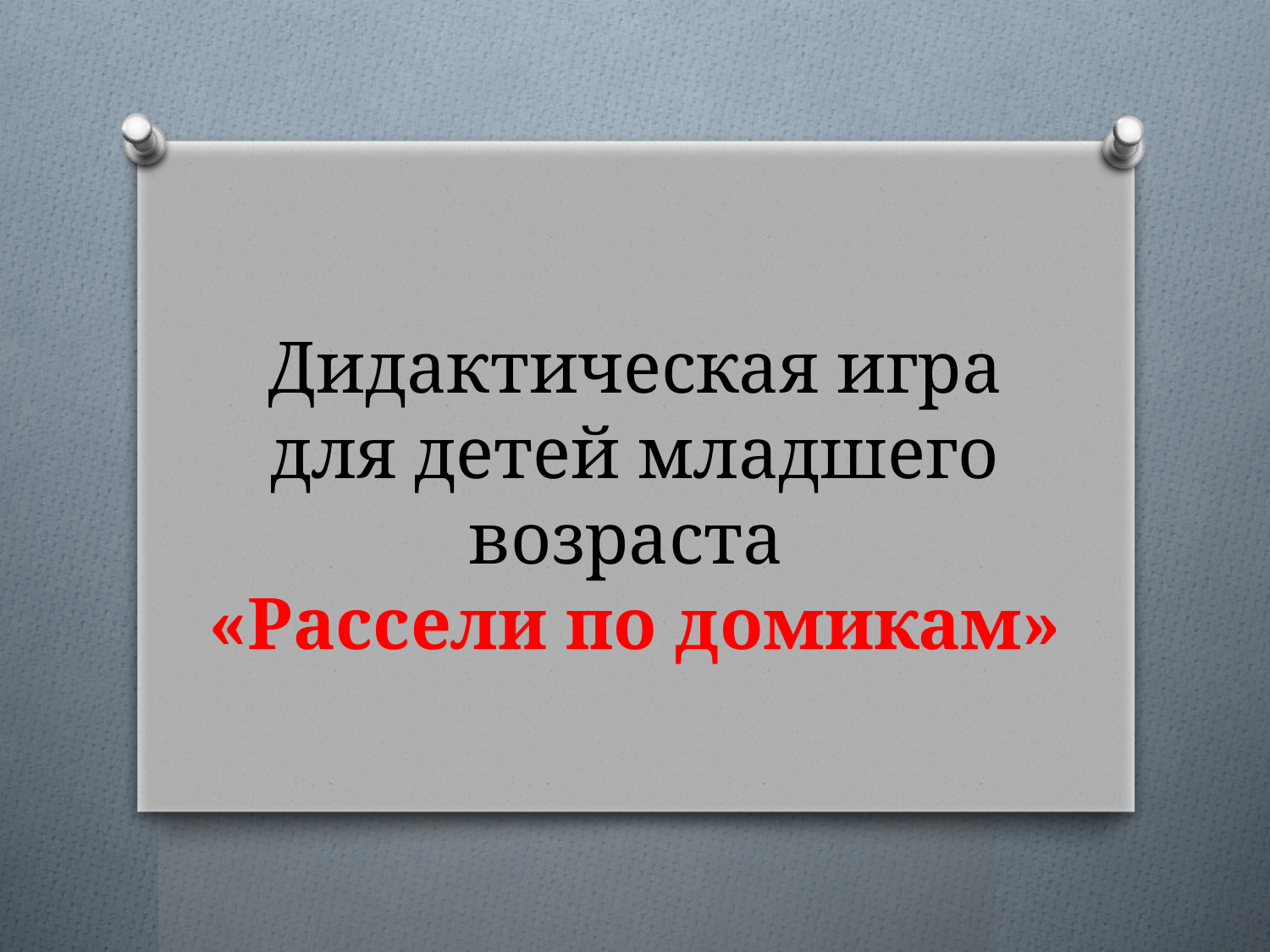

# Дидактическая игра для детей младшего возраста «Рассели по домикам»